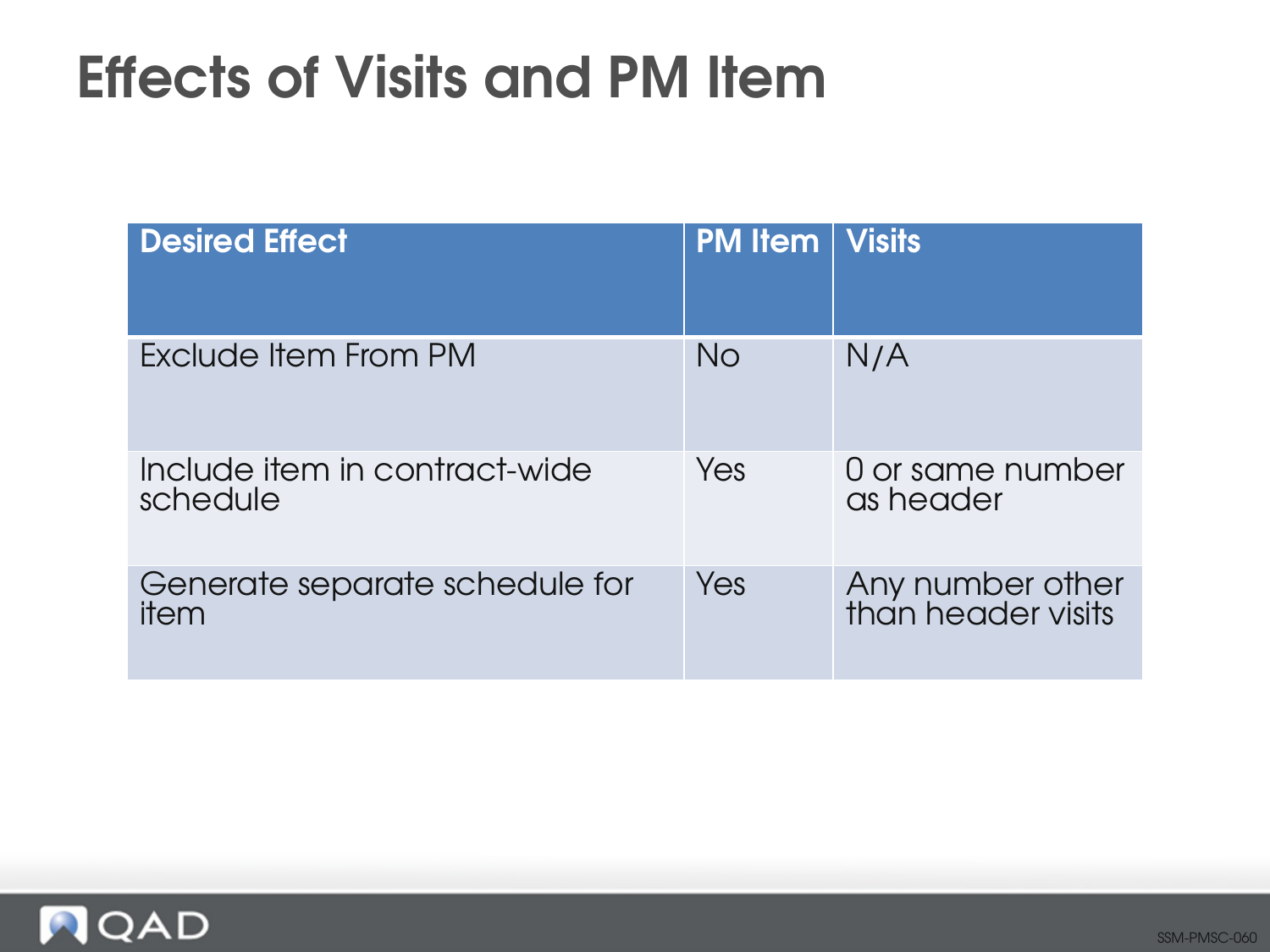

# Effects of Visits and PM Item
| Desired Effect | PM Item | Visits |
| --- | --- | --- |
| Exclude Item From PM | No | N/A |
| Include item in contract-wide schedule | Yes | 0 or same number as header |
| Generate separate schedule for item | Yes | Any number other than header visits |
SSM-PMSC-060